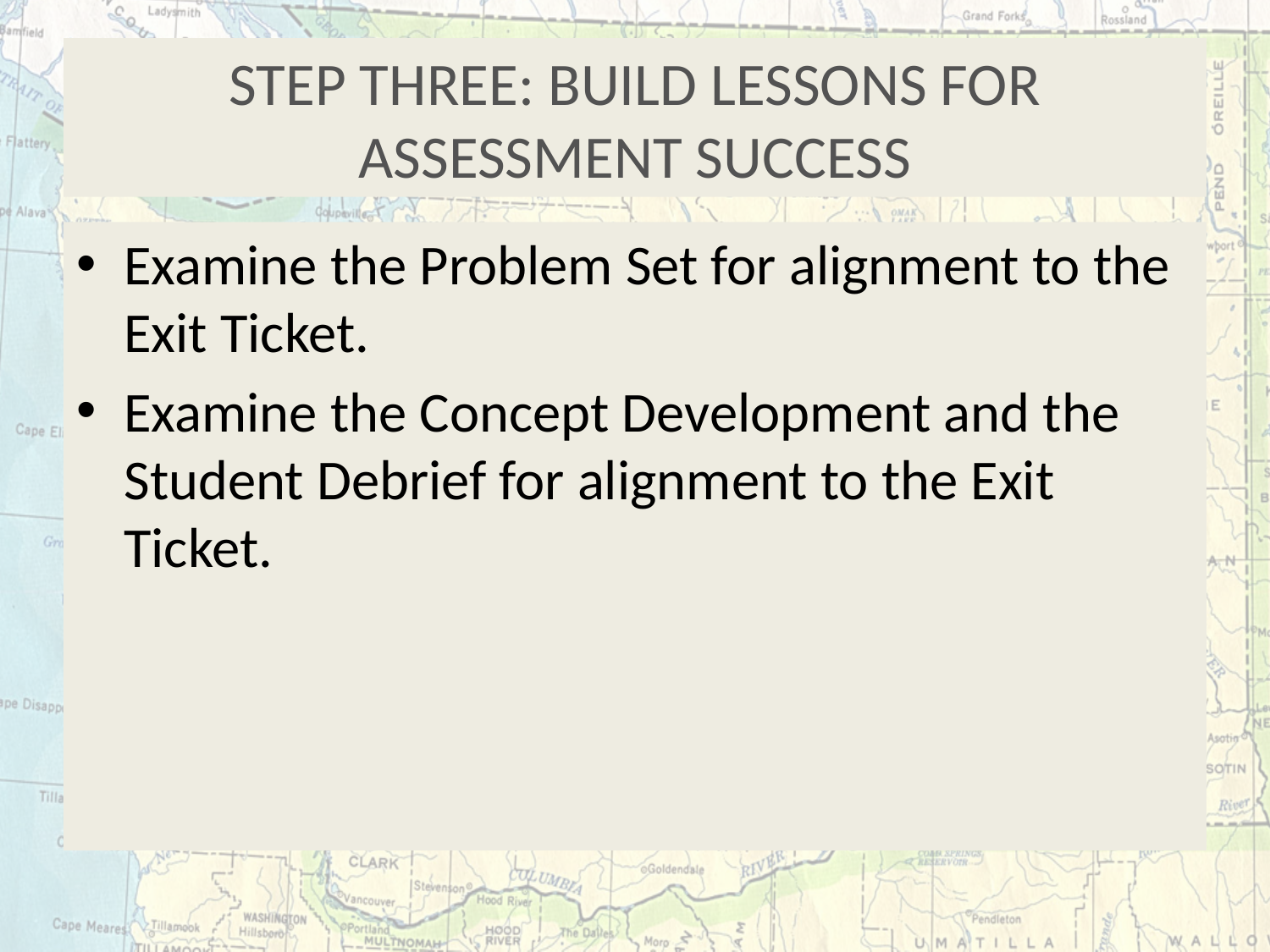

# Step three: build lessons for assessment success
Examine the Problem Set for alignment to the Exit Ticket.
Examine the Concept Development and the Student Debrief for alignment to the Exit Ticket.